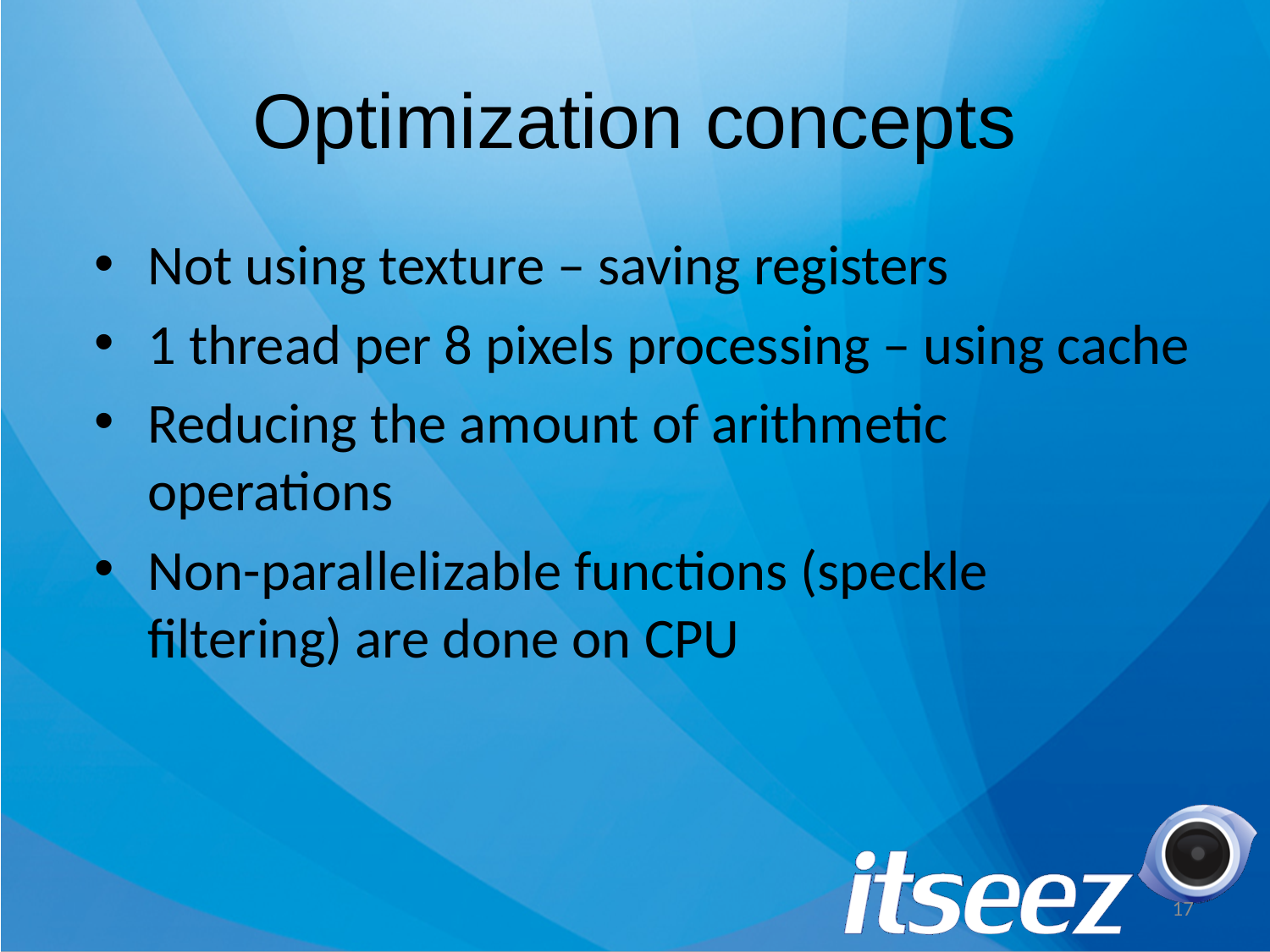

# Optimization concepts
Not using texture – saving registers
1 thread per 8 pixels processing – using cache
Reducing the amount of arithmetic operations
Non-parallelizable functions (speckle filtering) are done on CPU
17